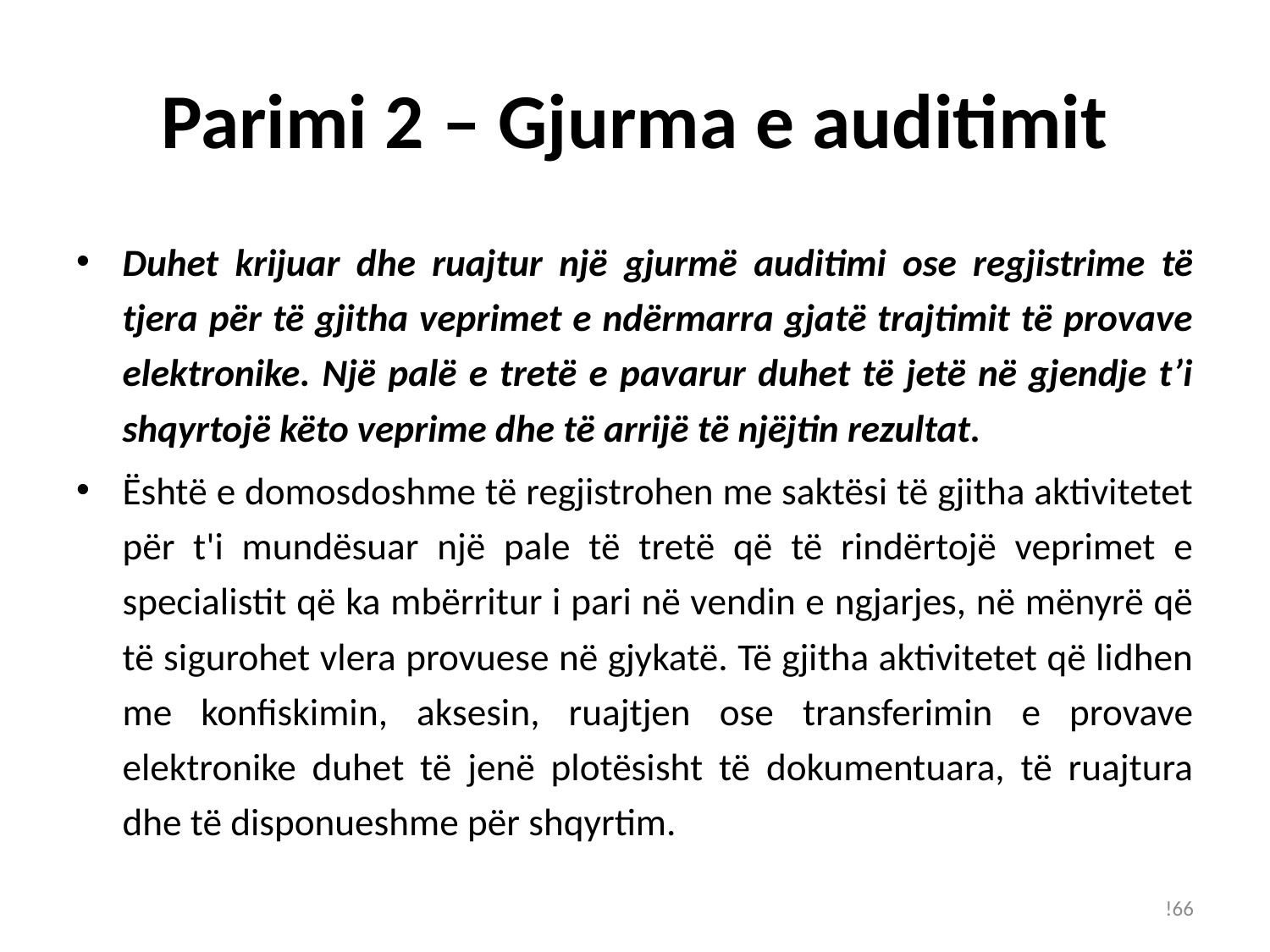

# Parimi 2 – Gjurma e auditimit
Duhet krijuar dhe ruajtur një gjurmë auditimi ose regjistrime të tjera për të gjitha veprimet e ndërmarra gjatë trajtimit të provave elektronike. Një palë e tretë e pavarur duhet të jetë në gjendje t’i shqyrtojë këto veprime dhe të arrijë të njëjtin rezultat.
Është e domosdoshme të regjistrohen me saktësi të gjitha aktivitetet për t'i mundësuar një pale të tretë që të rindërtojë veprimet e specialistit që ka mbërritur i pari në vendin e ngjarjes, në mënyrë që të sigurohet vlera provuese në gjykatë. Të gjitha aktivitetet që lidhen me konfiskimin, aksesin, ruajtjen ose transferimin e provave elektronike duhet të jenë plotësisht të dokumentuara, të ruajtura dhe të disponueshme për shqyrtim.
!66